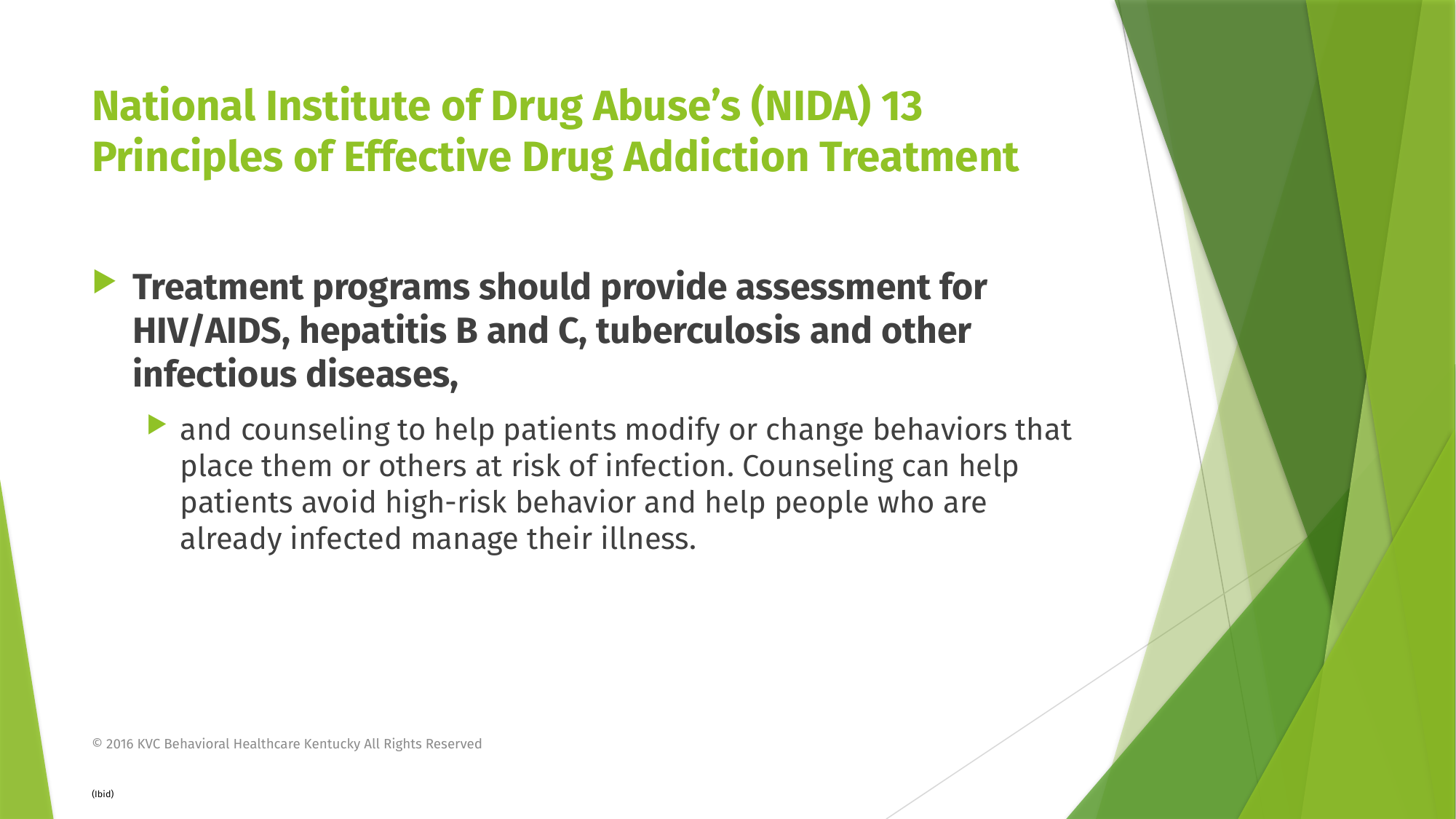

# National Institute of Drug Abuse’s (NIDA) 13 Principles of Effective Drug Addiction Treatment
Treatment programs should provide assessment for HIV/AIDS, hepatitis B and C, tuberculosis and other infectious diseases,
and counseling to help patients modify or change behaviors that place them or others at risk of infection. Counseling can help patients avoid high-risk behavior and help people who are already infected manage their illness.

© 2016 KVC Behavioral Healthcare Kentucky All Rights Reserved
(Ibid)